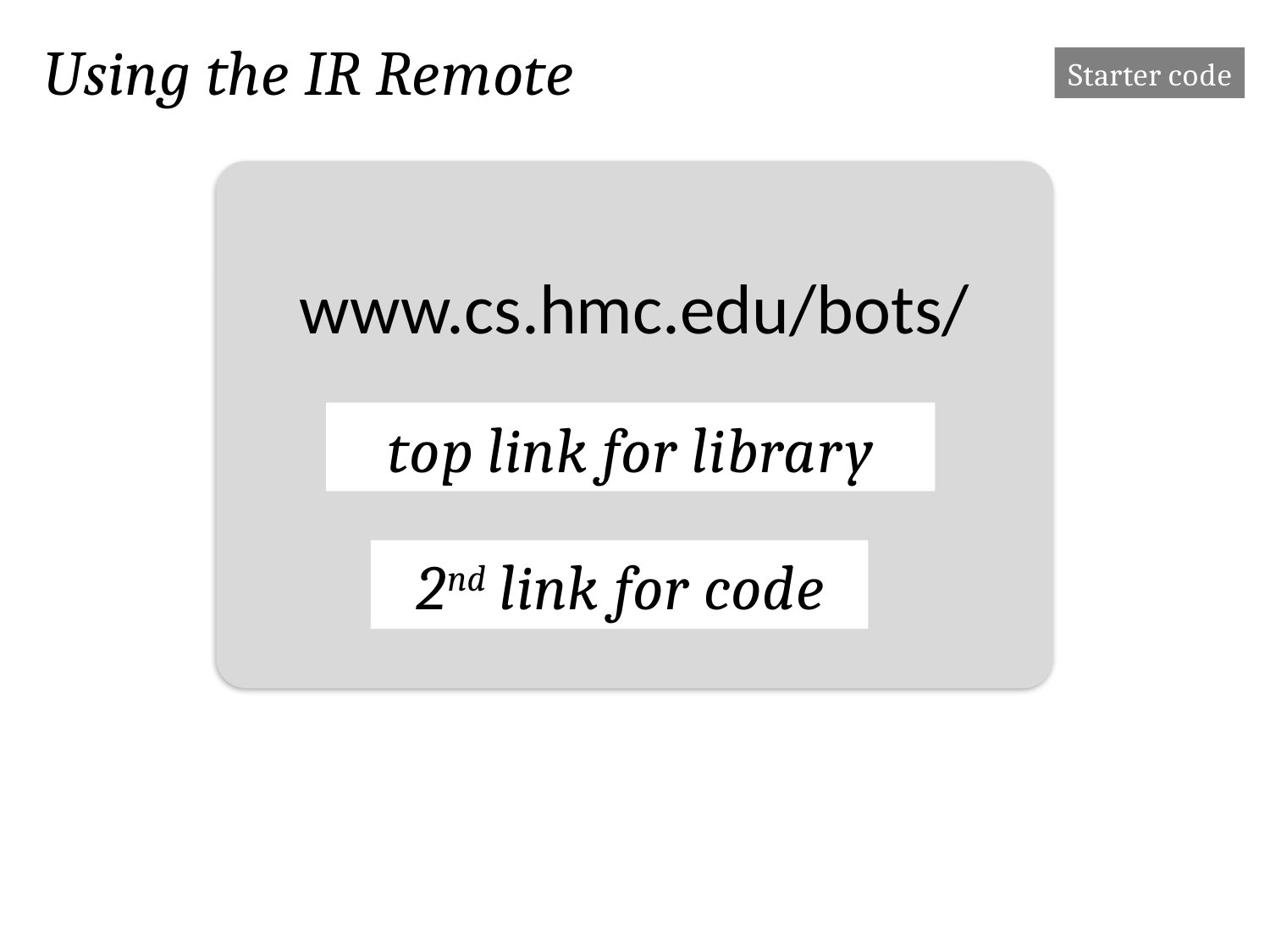

Using the IR Remote
Starter code

www.cs.hmc.edu/bots/
top link for library
2nd link for code